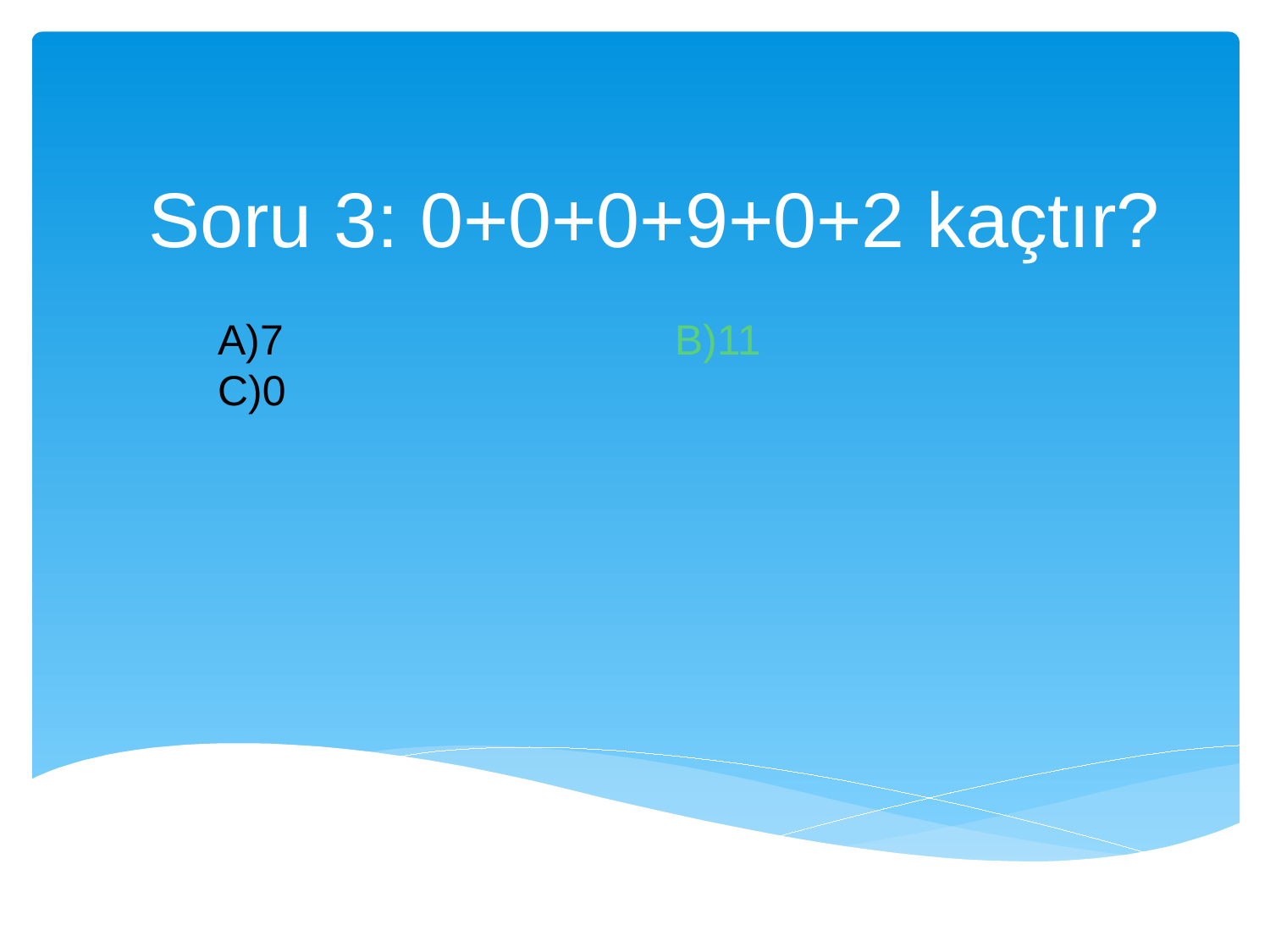

# Soru 3: 0+0+0+9+0+2 kaçtır?
A)7                                 B)11                        C)0